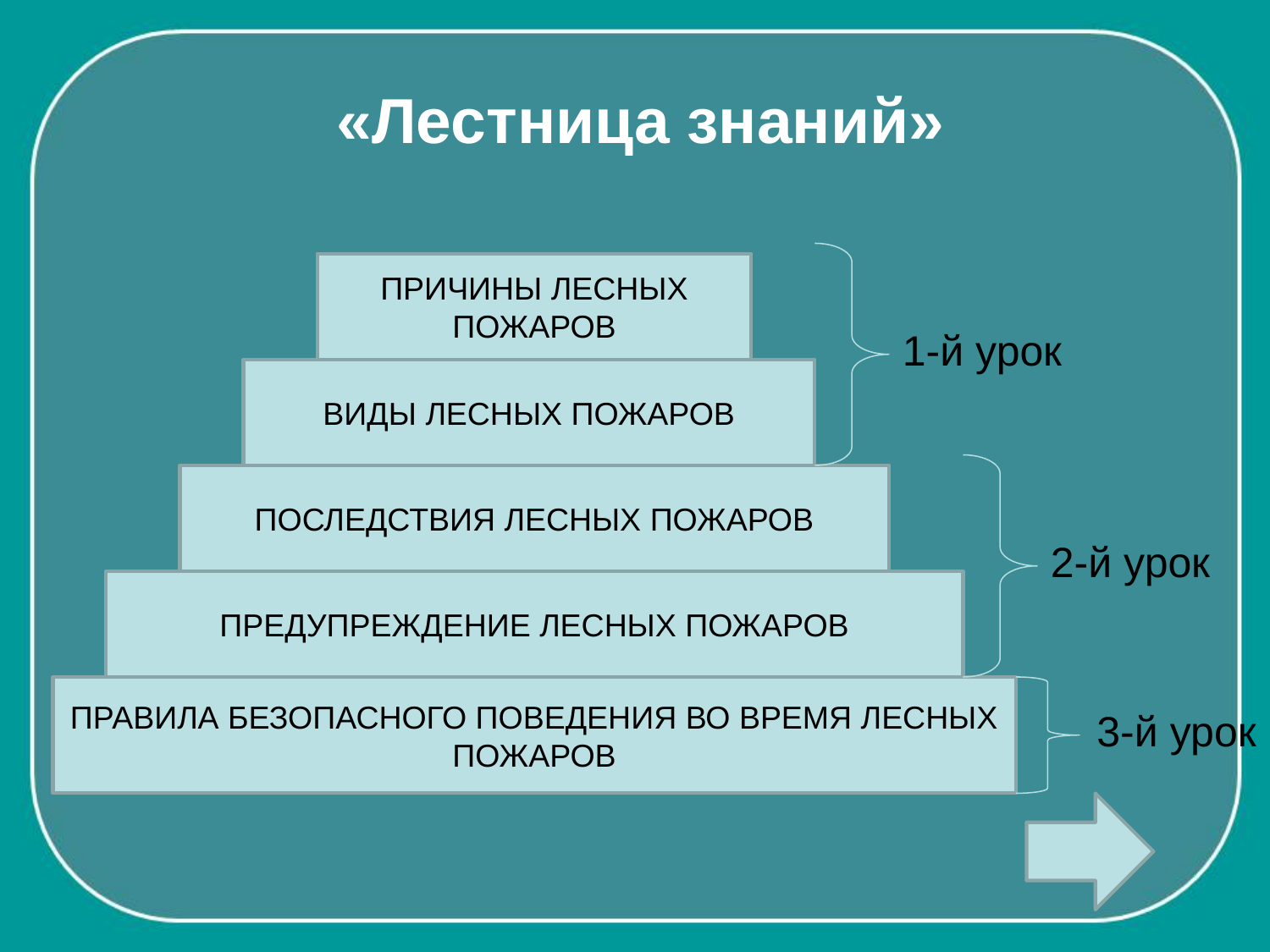

«Лестница знаний»

ПРИЧИНЫ ЛЕСНЫХ ПОЖАРОВ
1-й урок
ВИДЫ ЛЕСНЫХ ПОЖАРОВ

ПОСЛЕДСТВИЯ ЛЕСНЫХ ПОЖАРОВ
2-й урок
ПРЕДУПРЕЖДЕНИЕ ЛЕСНЫХ ПОЖАРОВ
ПРАВИЛА БЕЗОПАСНОГО ПОВЕДЕНИЯ ВО ВРЕМЯ ЛЕСНЫХ ПОЖАРОВ

3-й урок